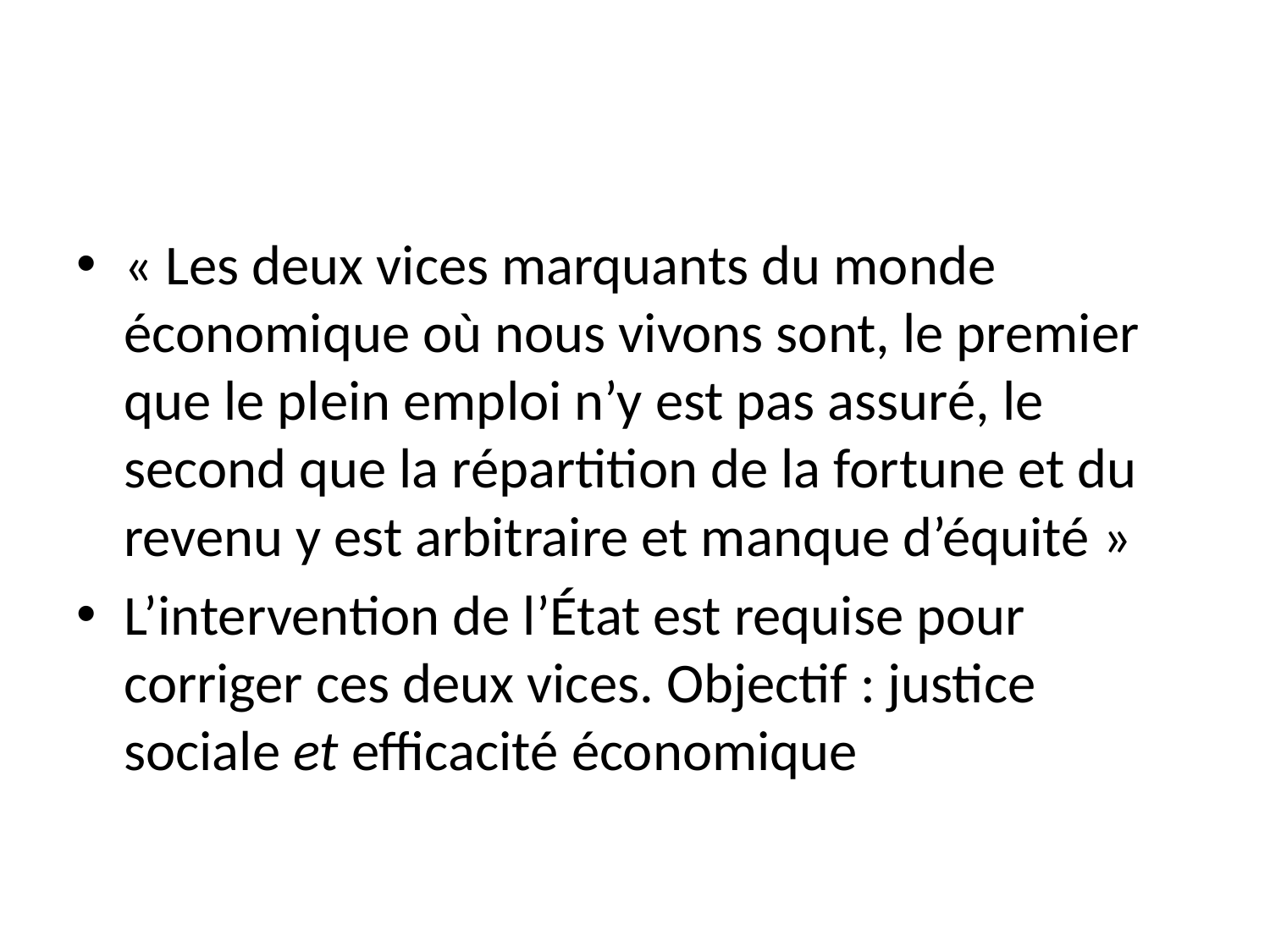

#
« Les deux vices marquants du monde économique où nous vivons sont, le premier que le plein emploi n’y est pas assuré, le second que la répartition de la fortune et du revenu y est arbitraire et manque d’équité »
L’intervention de l’État est requise pour corriger ces deux vices. Objectif : justice sociale et efficacité économique